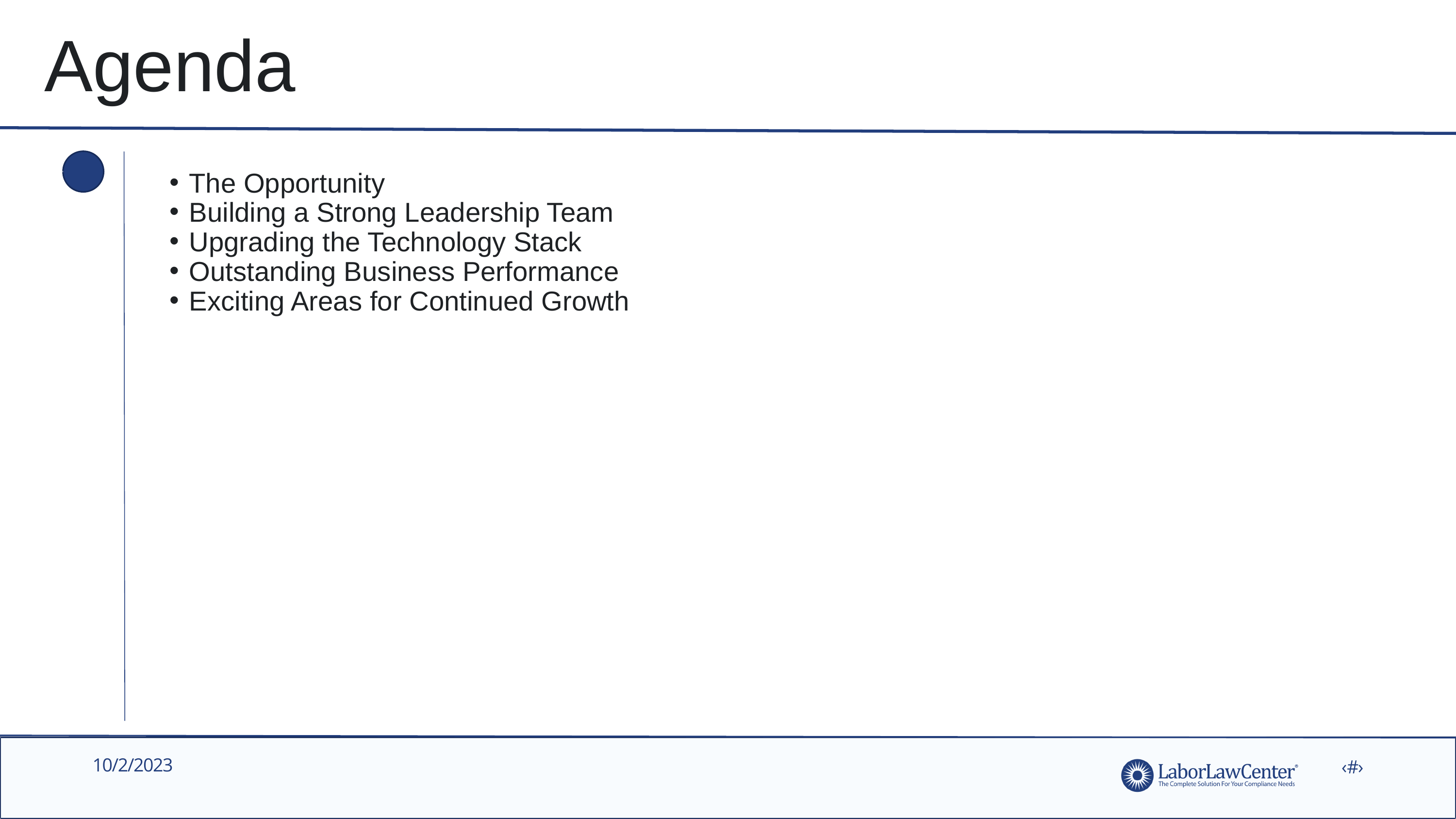

Agenda

The Opportunity
Building a Strong Leadership Team
Upgrading the Technology Stack
Outstanding Business Performance
Exciting Areas for Continued Growth

10/2/2023
‹#›